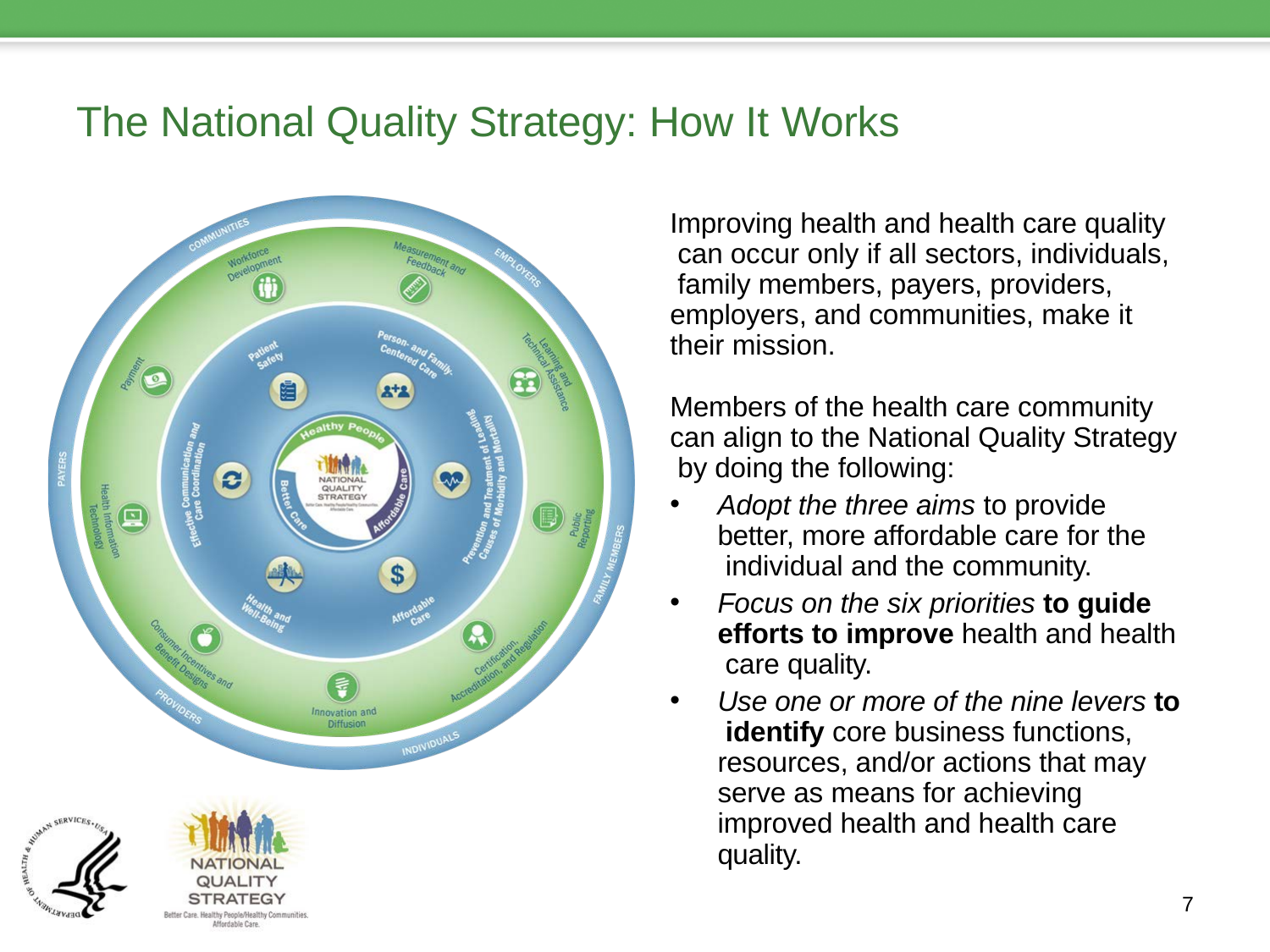

# The National Quality Strategy: How It Works

Improving health and health care quality  can occur only if all sectors, individuals,  family members, payers, providers,  employers, and communities, make it  their mission.

Members of the health care community  can align to the National Quality Strategy  by doing the following:
Adopt the three aims to provide  better, more affordable care for the  individual and the community.
Focus on the six priorities to guide  efforts to improve health and health  care quality.
Use one or more of the nine levers to  identify core business functions,  resources, and/or actions that may  serve as means for achieving  improved health and health care  quality.
7